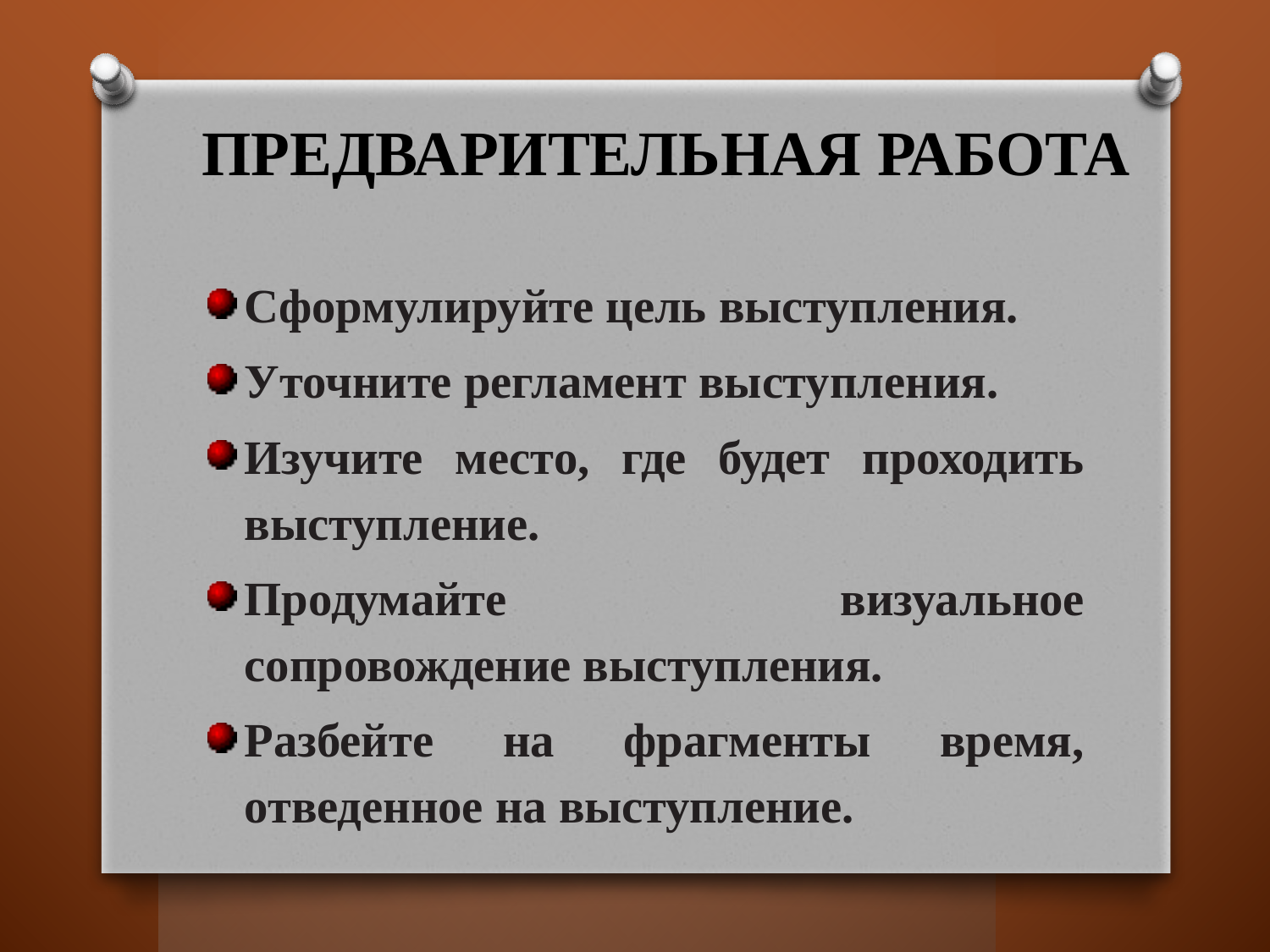

ПРЕДВАРИТЕЛЬНАЯ РАБОТА

Сформулируйте цель выступления.
Уточните регламент выступления.
Изучите место, где будет проходить выступление.
Продумайте визуальное сопровождение выступления.
Разбейте на фрагменты время, отведенное на выступление.